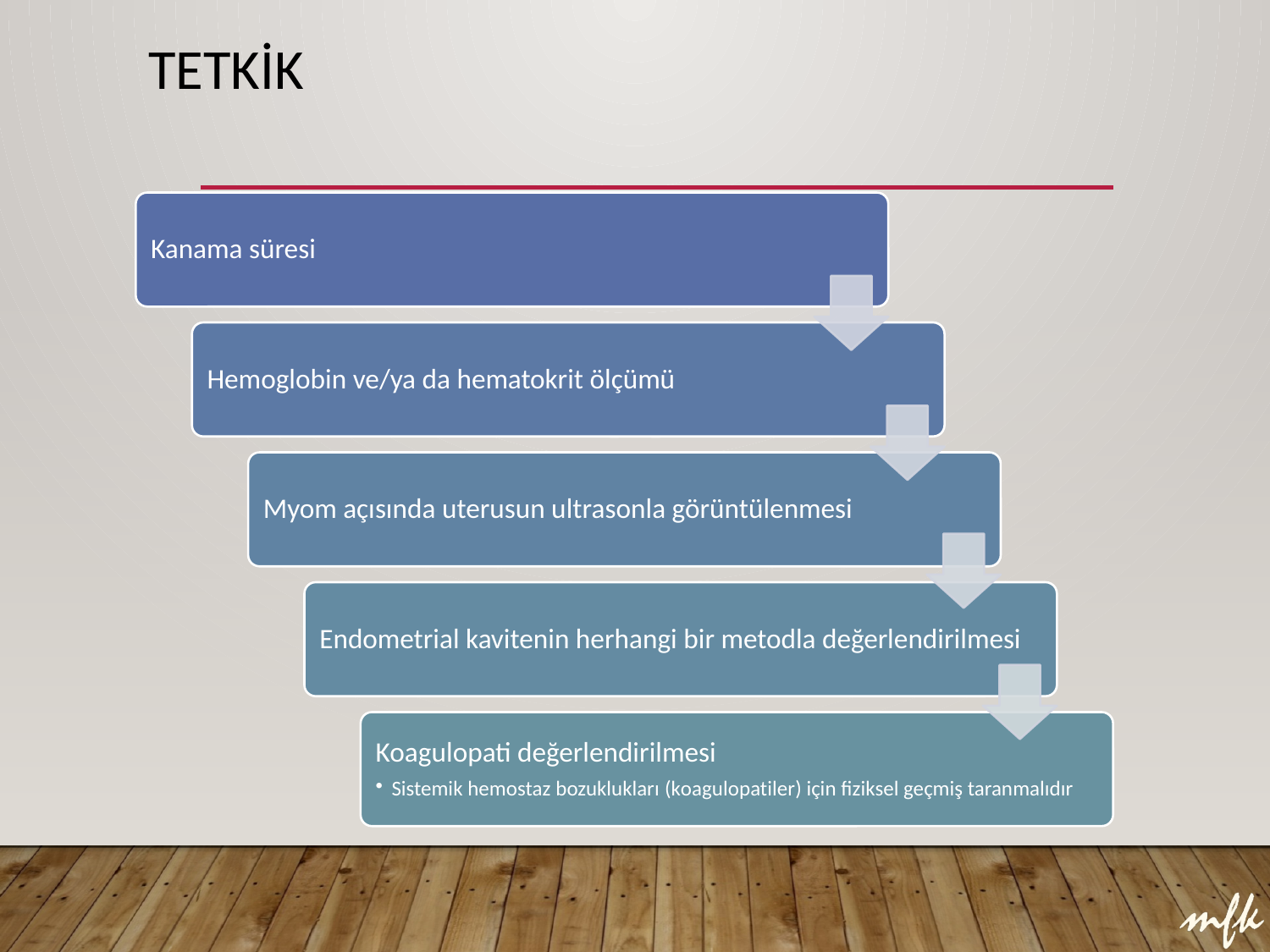

# Tetkik
Kanama süresi
Hemoglobin ve/ya da hematokrit ölçümü
Myom açısında uterusun ultrasonla görüntülenmesi
Endometrial kavitenin herhangi bir metodla değerlendirilmesi
Koagulopati değerlendirilmesi
Sistemik hemostaz bozuklukları (koagulopatiler) için fiziksel geçmiş taranmalıdır